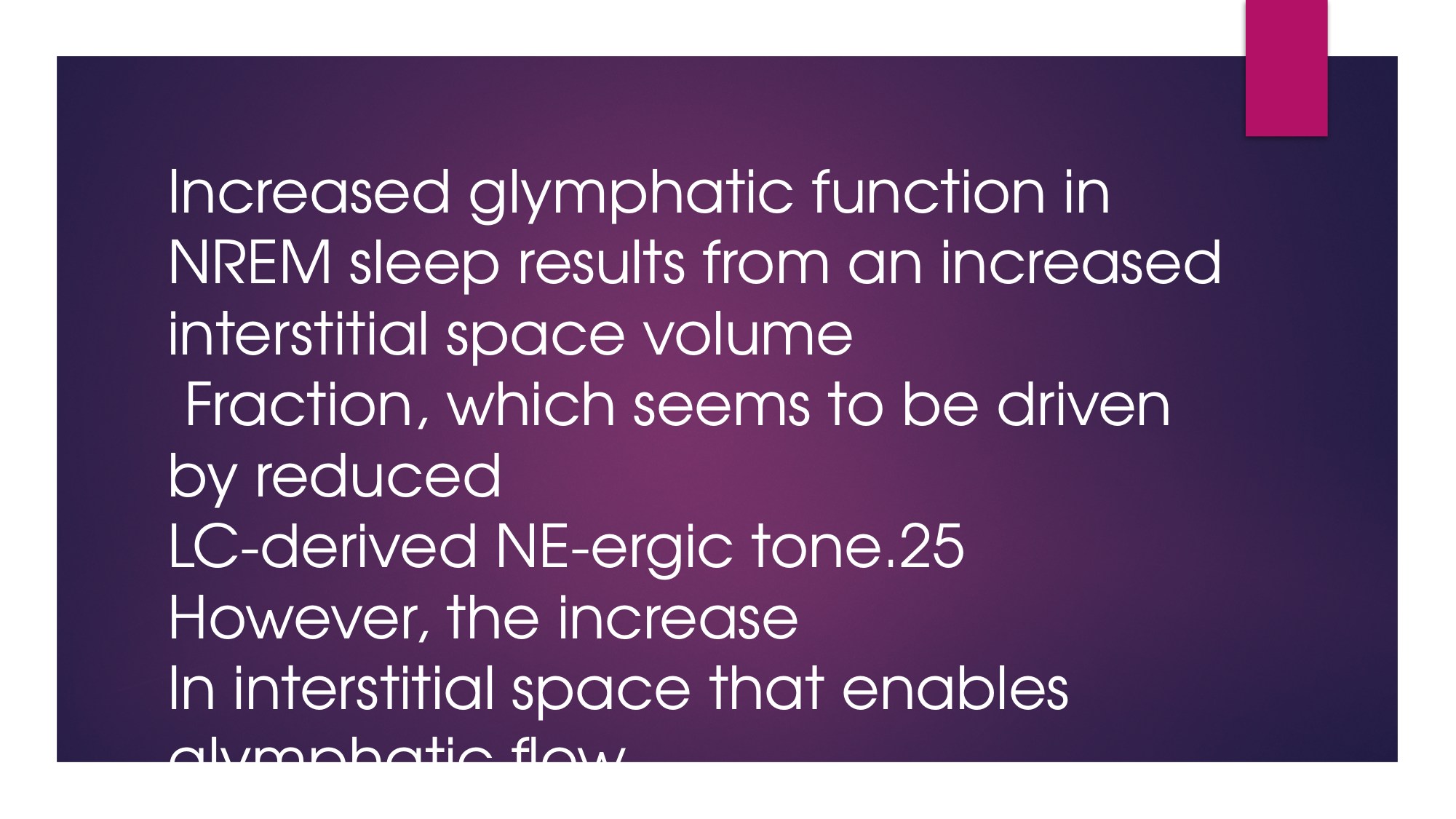

Increased glymphatic function in NREM sleep results from an increased interstitial space volume
 Fraction, which seems to be driven by reduced
LC-derived NE-ergic tone.25 However, the increase
In interstitial space that enables glymphatic flow